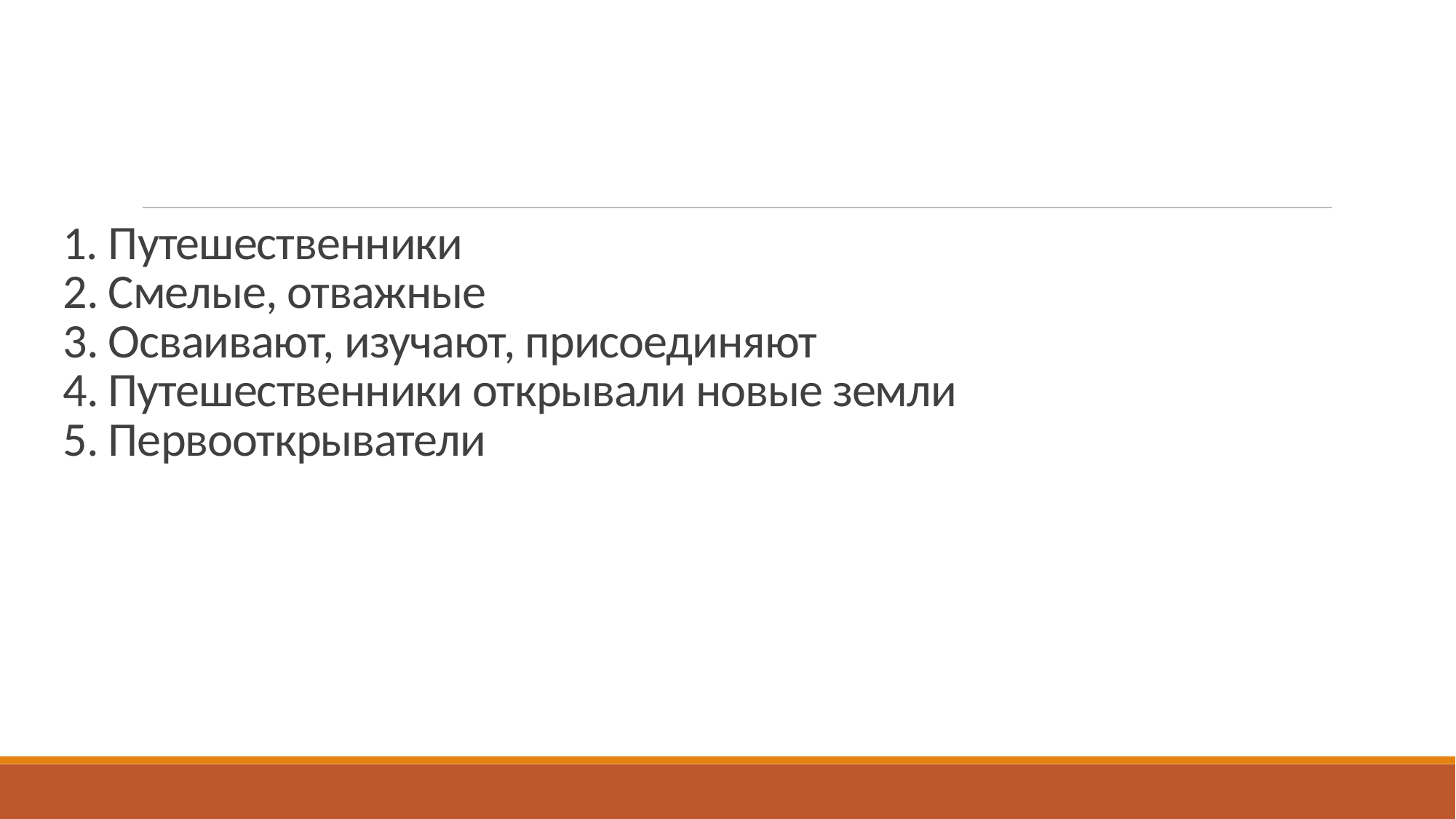

# 1. Путешественники 2. Смелые, отважные 3. Осваивают, изучают, присоединяют 4. Путешественники открывали новые земли 5. Первооткрыватели